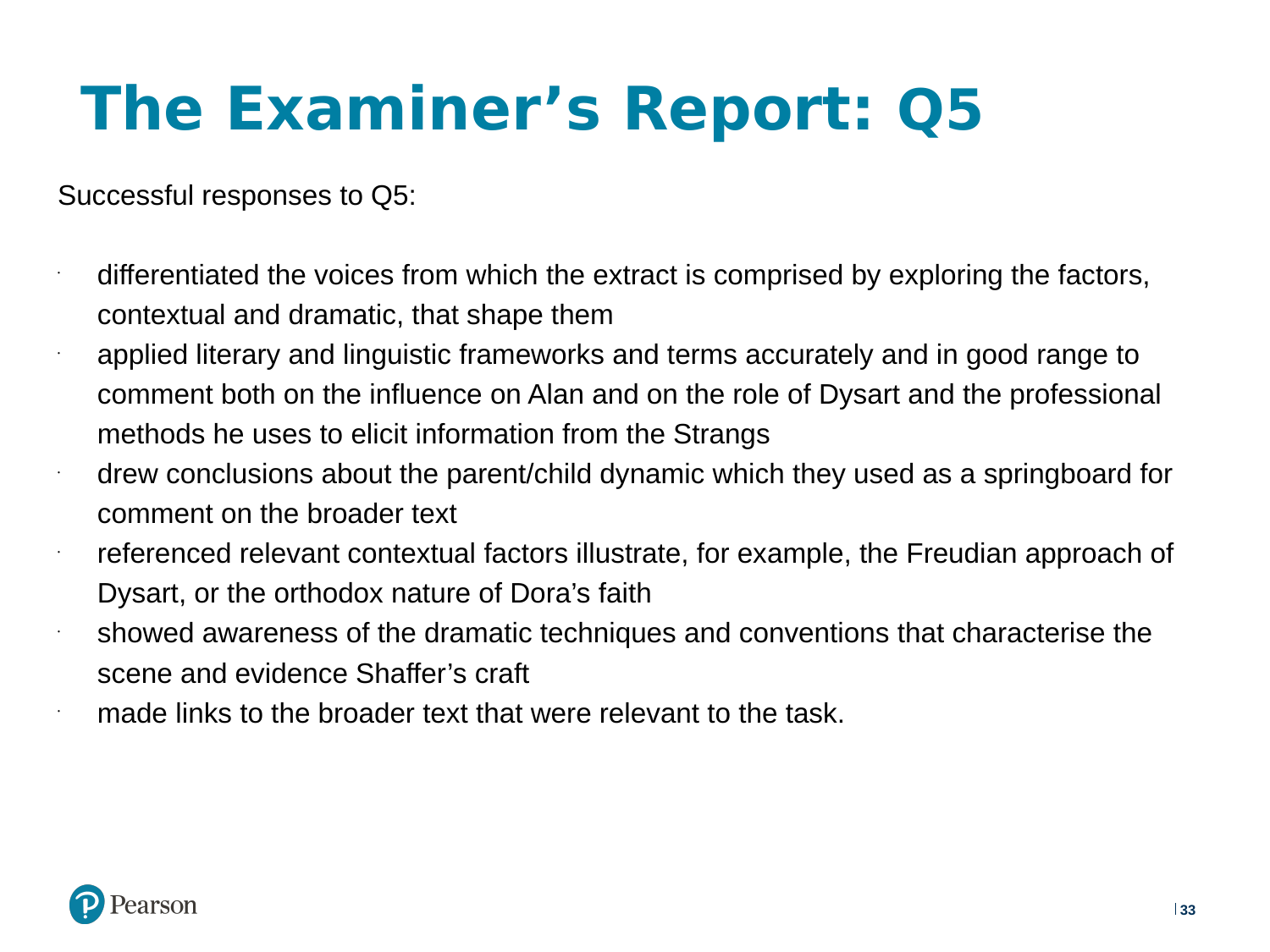

# The Examiner’s Report: Q5
Successful responses to Q5:

differentiated the voices from which the extract is comprised by exploring the factors, contextual and dramatic, that shape them
applied literary and linguistic frameworks and terms accurately and in good range to comment both on the influence on Alan and on the role of Dysart and the professional methods he uses to elicit information from the Strangs
drew conclusions about the parent/child dynamic which they used as a springboard for comment on the broader text
referenced relevant contextual factors illustrate, for example, the Freudian approach of Dysart, or the orthodox nature of Dora’s faith
showed awareness of the dramatic techniques and conventions that characterise the scene and evidence Shaffer’s craft
made links to the broader text that were relevant to the task.

33